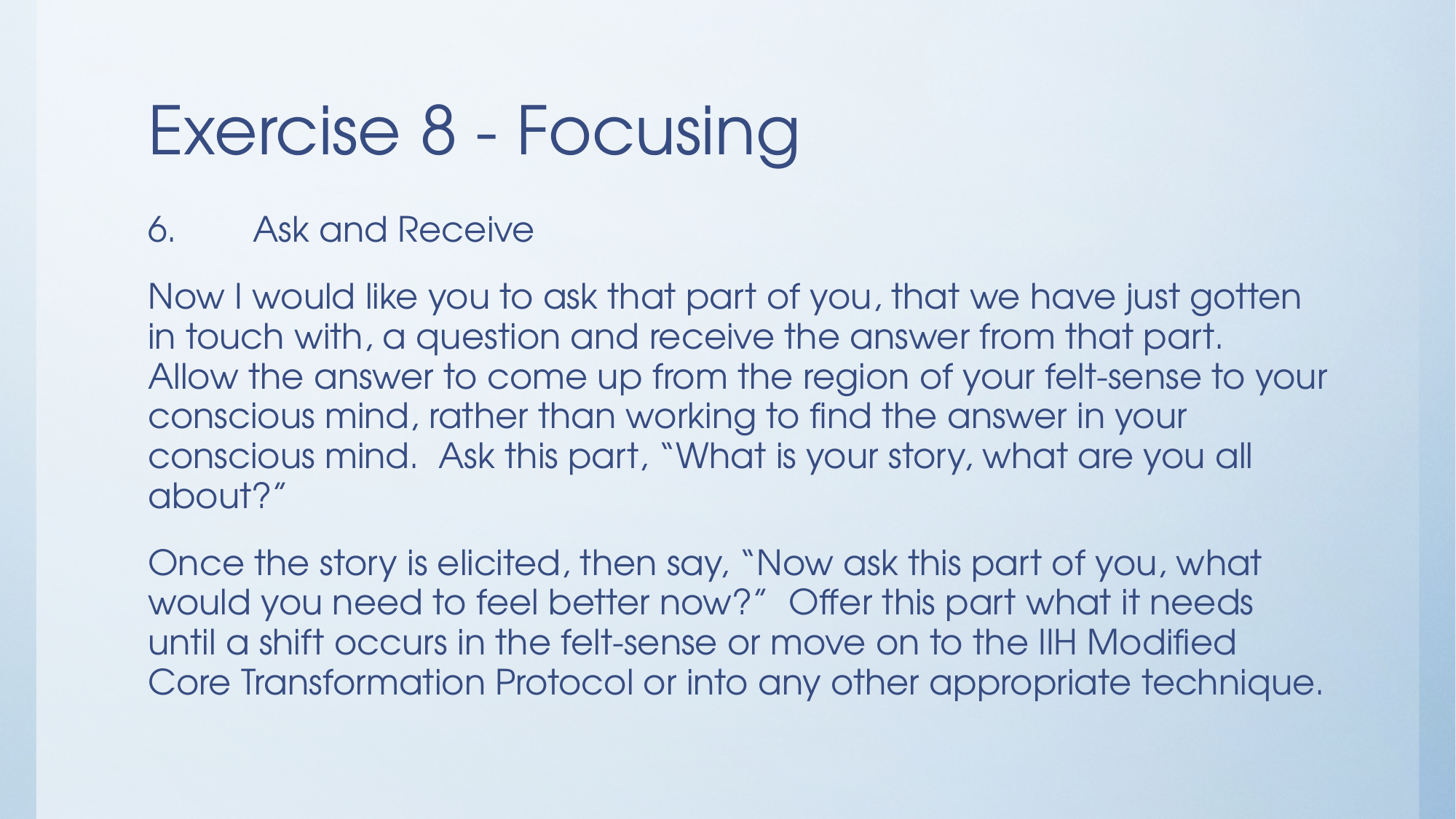

# Exercise 8 - Focusing
6.	Ask and Receive
Now I would like you to ask that part of you, that we have just gotten in touch with, a question and receive the answer from that part.  Allow the answer to come up from the region of your felt-sense to your conscious mind, rather than working to find the answer in your conscious mind.  Ask this part, “What is your story, what are you all about?”
Once the story is elicited, then say, “Now ask this part of you, what would you need to feel better now?”  Offer this part what it needs until a shift occurs in the felt-sense or move on to the IIH Modified Core Transformation Protocol or into any other appropriate technique.